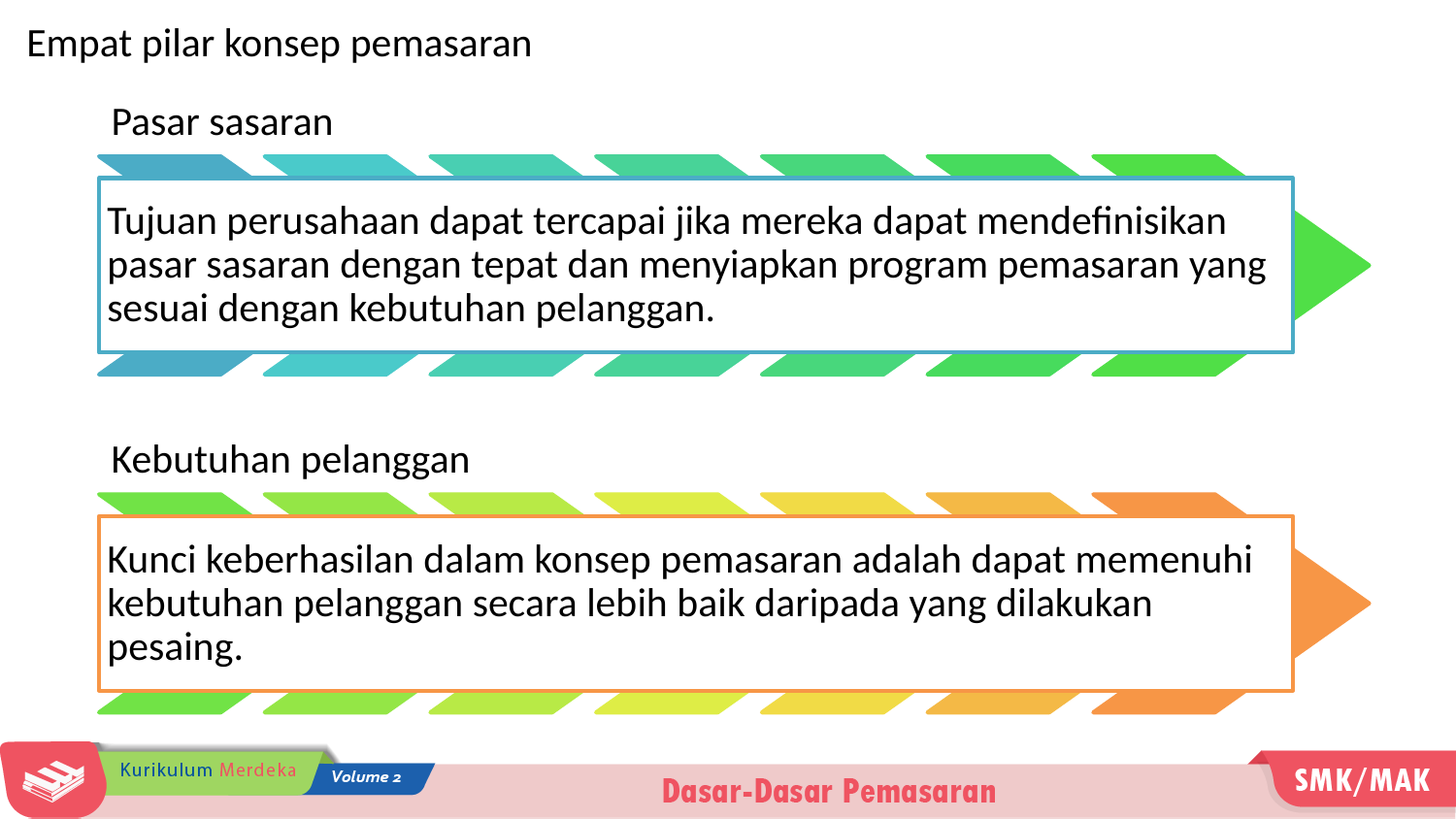

Empat pilar konsep pemasaran
Pasar sasaran
Tujuan perusahaan dapat tercapai jika mereka dapat mendefinisikan pasar sasaran dengan tepat dan menyiapkan program pemasaran yang sesuai dengan kebutuhan pelanggan.
Kebutuhan pelanggan
Kunci keberhasilan dalam konsep pemasaran adalah dapat memenuhi kebutuhan pelanggan secara lebih baik daripada yang dilakukan pesaing.